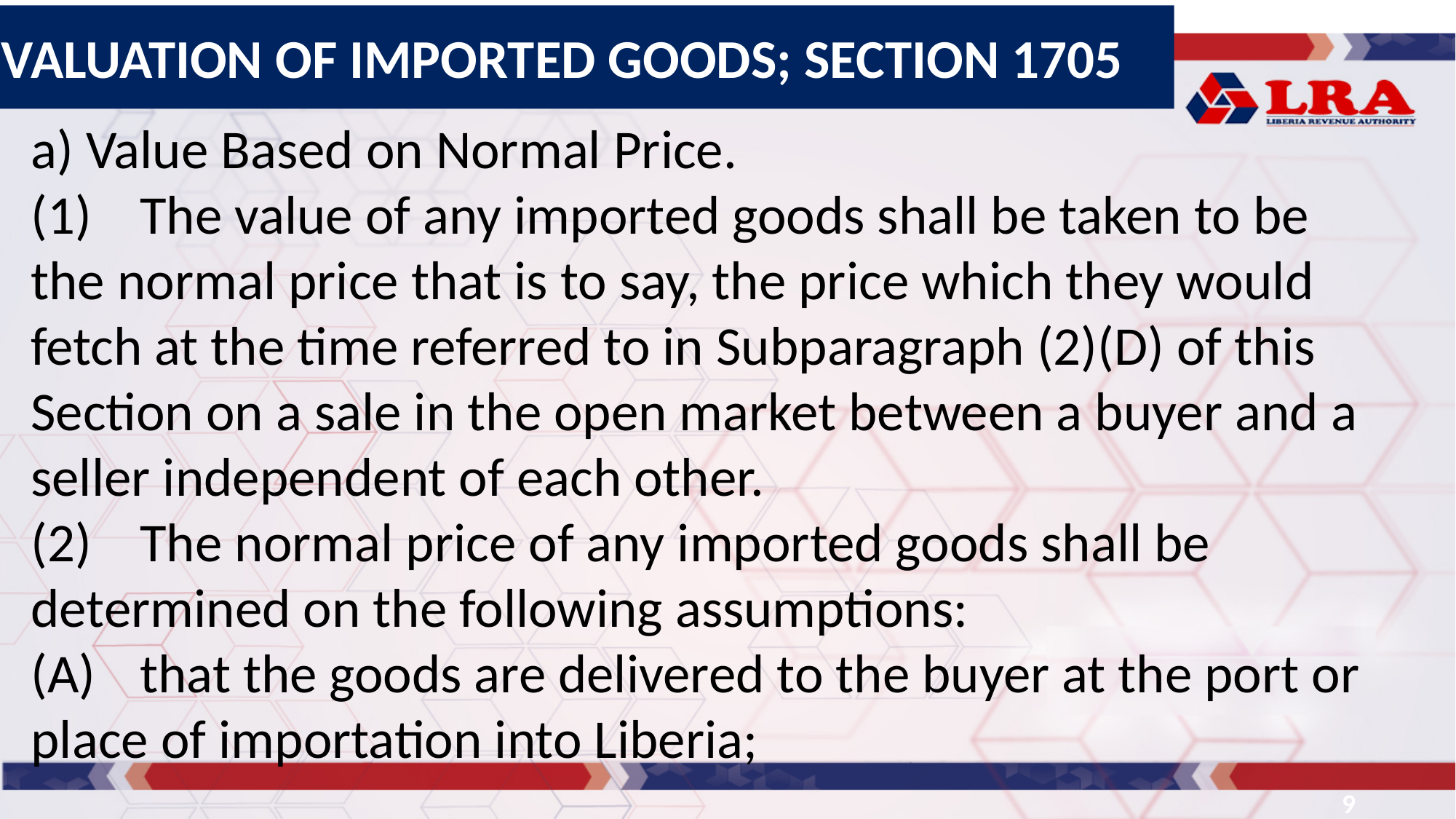

VALUATION OF IMPORTED GOODS; SECTION 1705
a) Value Based on Normal Price.
(1)	The value of any imported goods shall be taken to be the normal price that is to say, the price which they would fetch at the time referred to in Subparagraph (2)(D) of this Section on a sale in the open market between a buyer and a seller independent of each other.
(2)	The normal price of any imported goods shall be determined on the following assumptions:
(A)	that the goods are delivered to the buyer at the port or place of importation into Liberia;

9